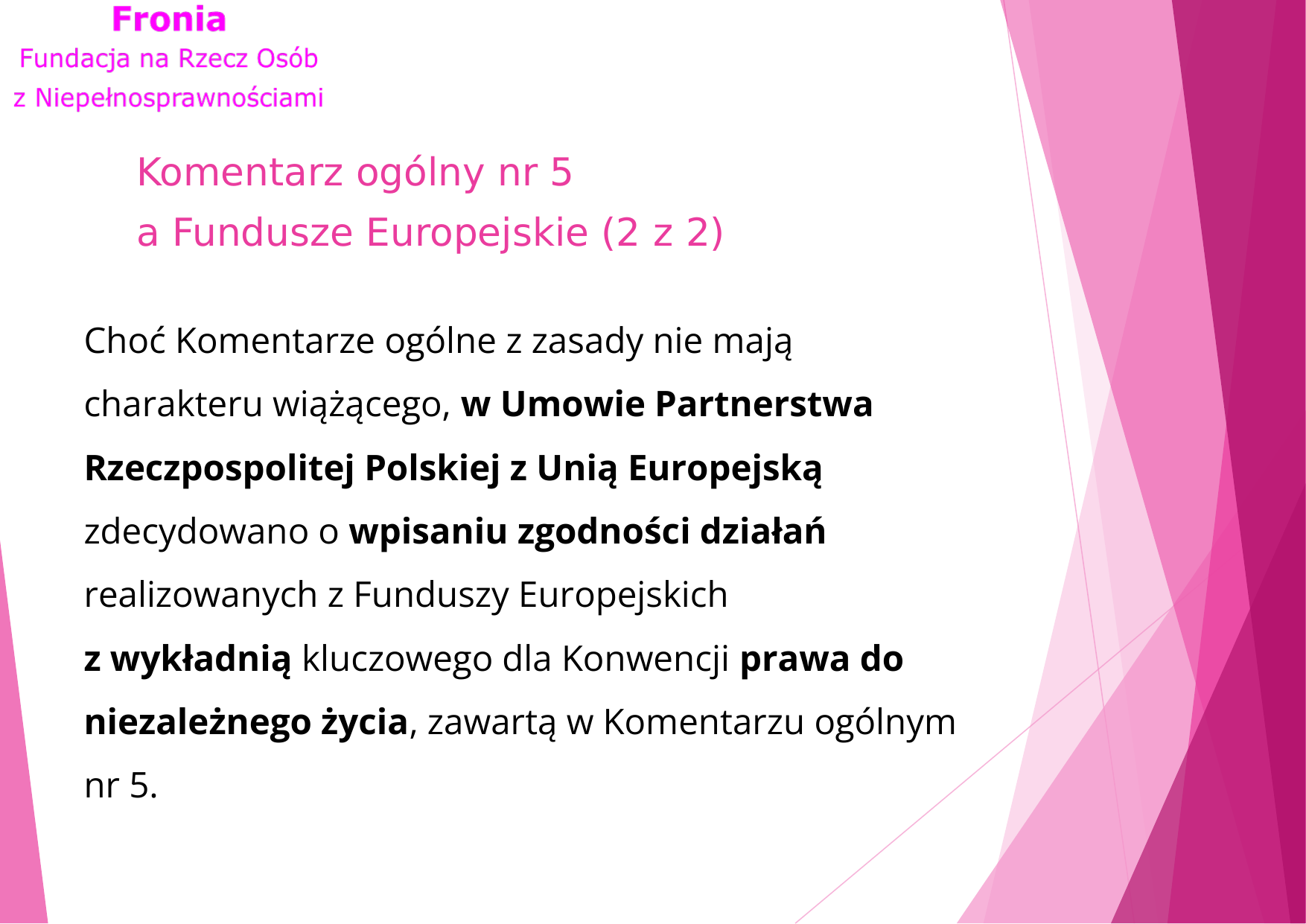

# Komentarz ogólny nr 5 a Fundusze Europejskie (2 z 2)
Choć Komentarze ogólne z zasady nie mają charakteru wiążącego, w Umowie Partnerstwa Rzeczpospolitej Polskiej z Unią Europejską zdecydowano o wpisaniu zgodności działań realizowanych z Funduszy Europejskich
z wykładnią kluczowego dla Konwencji prawa do niezależnego życia, zawartą w Komentarzu ogólnym nr 5.